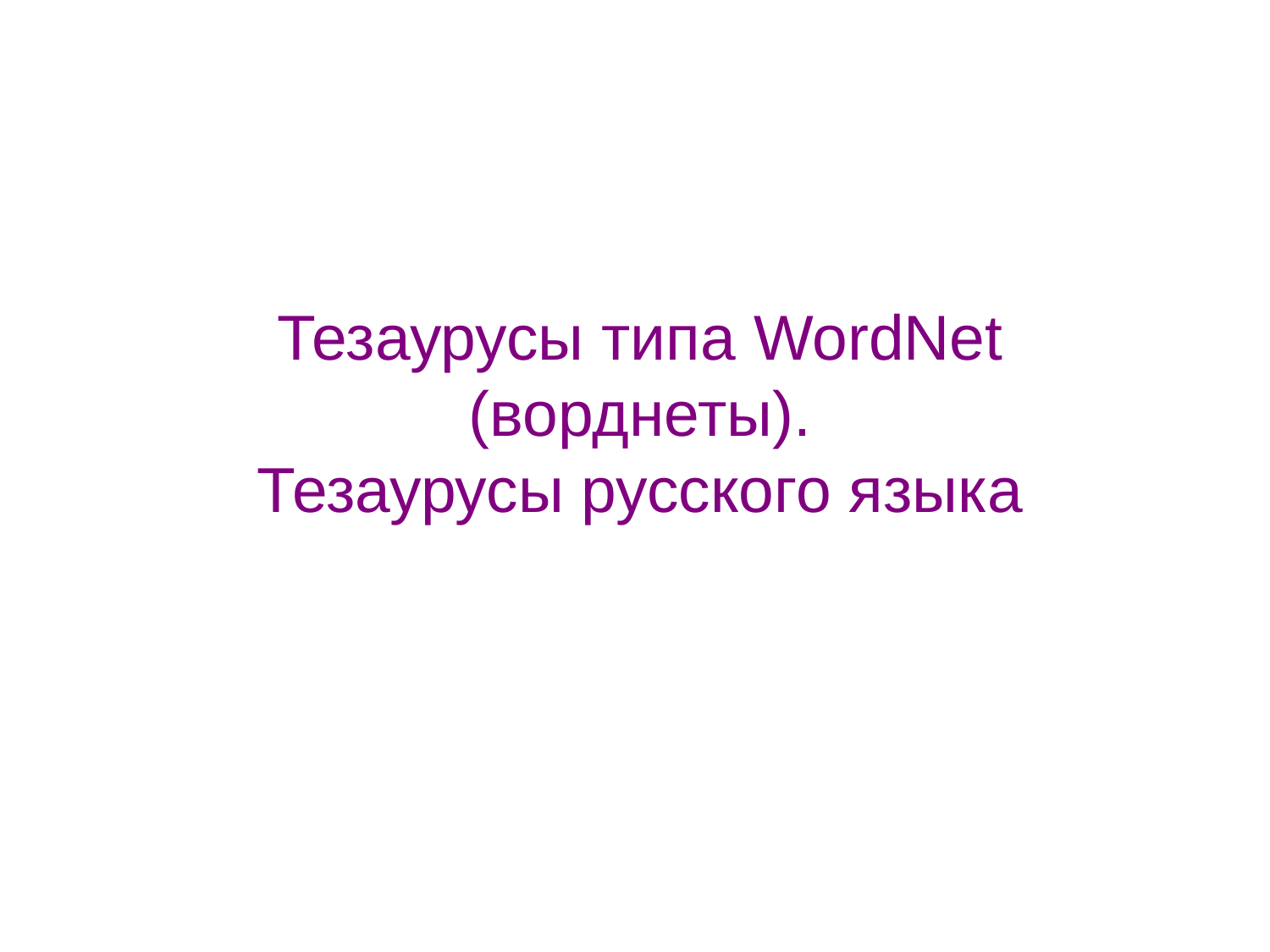

# Тезаурусы типа WordNet (ворднеты). Тезаурусы русского языка